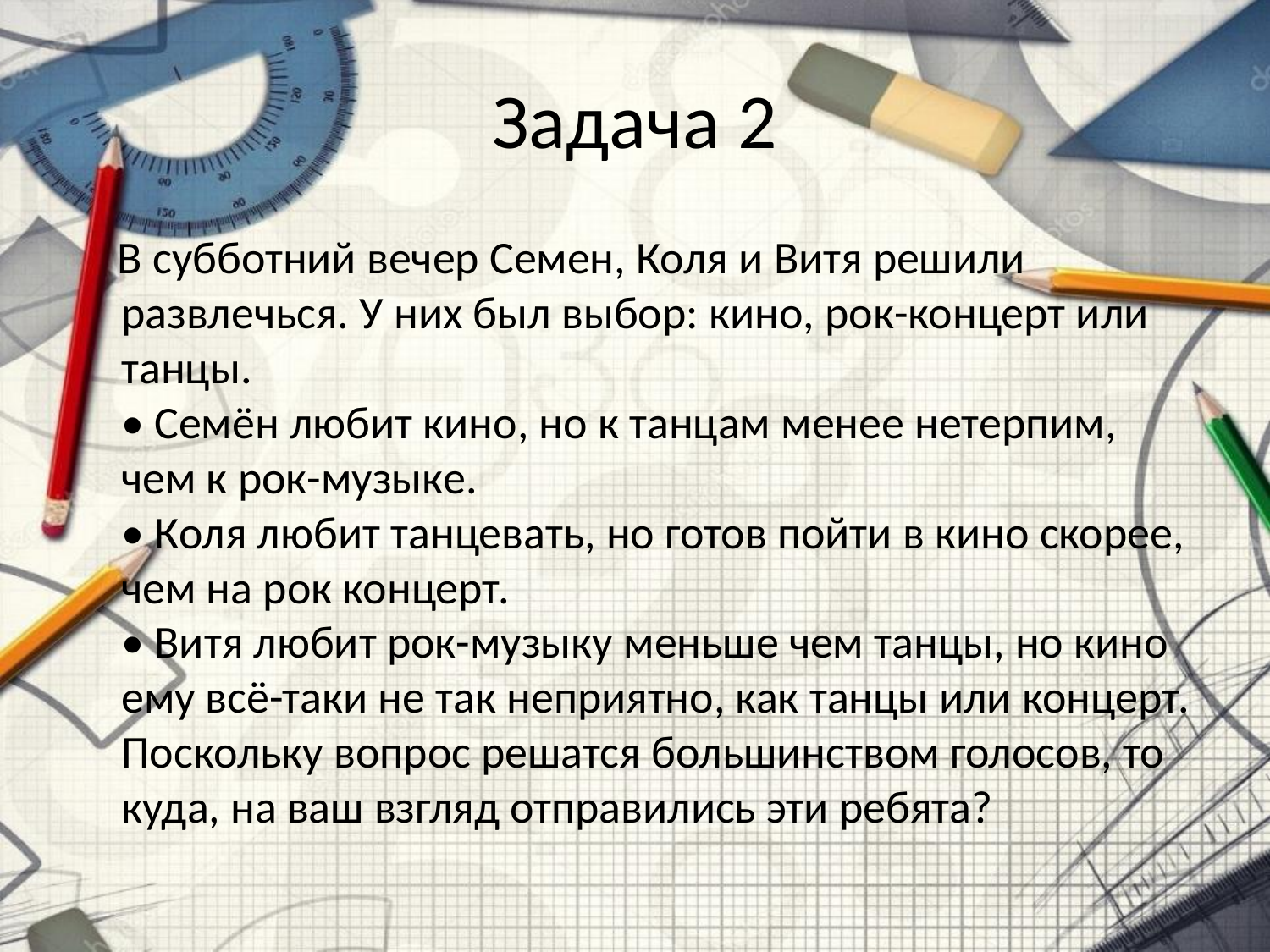

# Задача 2
    В субботний вечер Семен, Коля и Витя решили развлечься. У них был выбор: кино, рок-концерт или танцы.
• Семён любит кино, но к танцам менее нетерпим, чем к рок-музыке.
• Коля любит танцевать, но готов пойти в кино скорее, чем на рок концерт.
• Витя любит рок-музыку меньше чем танцы, но кино ему всё-таки не так неприятно, как танцы или концерт.
Поскольку вопрос решатся большинством голосов, то куда, на ваш взгляд отправились эти ребята?